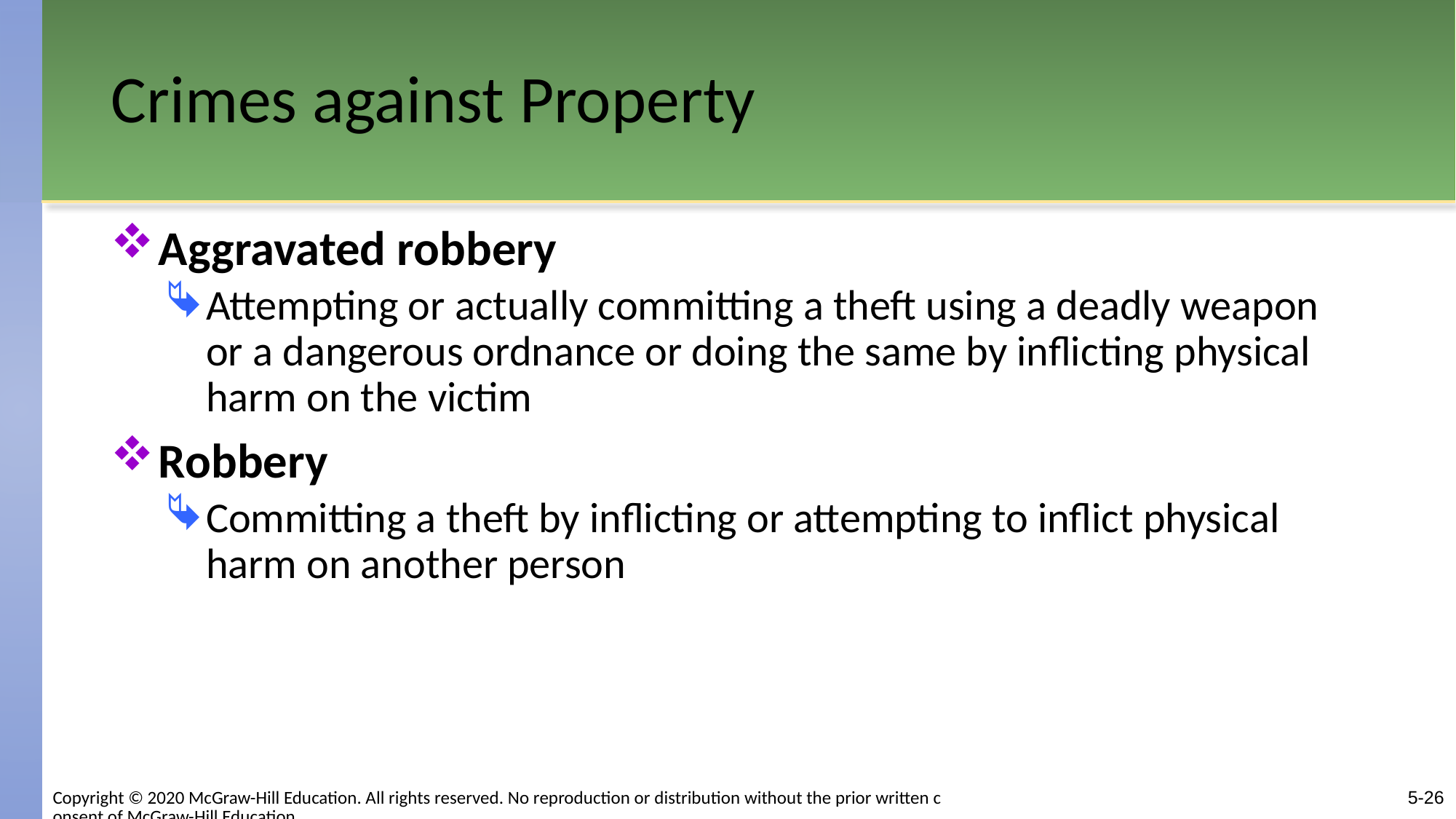

# Crimes against Property
Aggravated robbery
Attempting or actually committing a theft using a deadly weapon or a dangerous ordnance or doing the same by inflicting physical harm on the victim
Robbery
Committing a theft by inflicting or attempting to inflict physical harm on another person
5-26
Copyright © 2020 McGraw-Hill Education. All rights reserved. No reproduction or distribution without the prior written consent of McGraw-Hill Education.